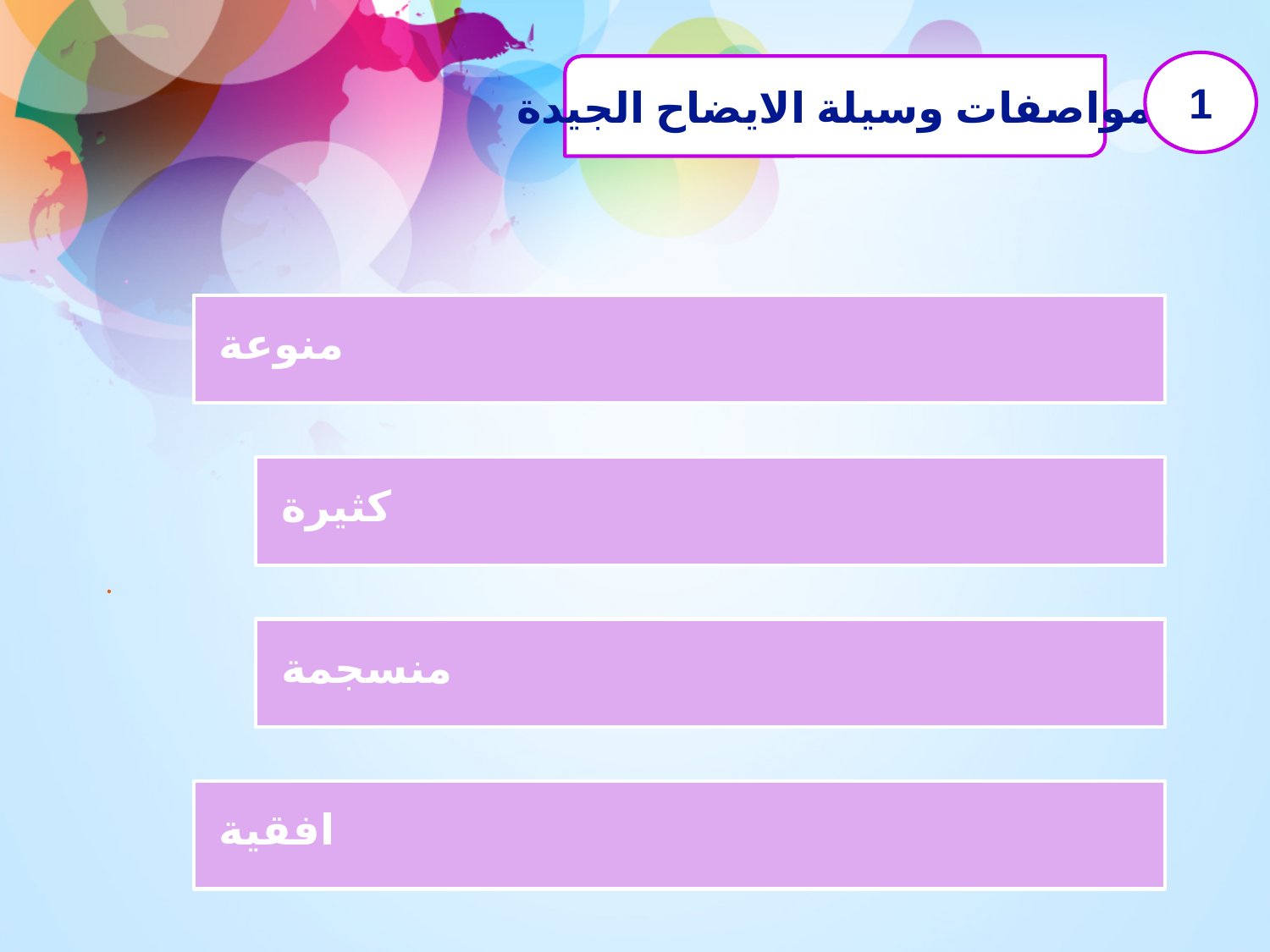

1
مواصفات وسيلة الايضاح الجيدة
منوعة
كثيرة
منسجمة
افقية